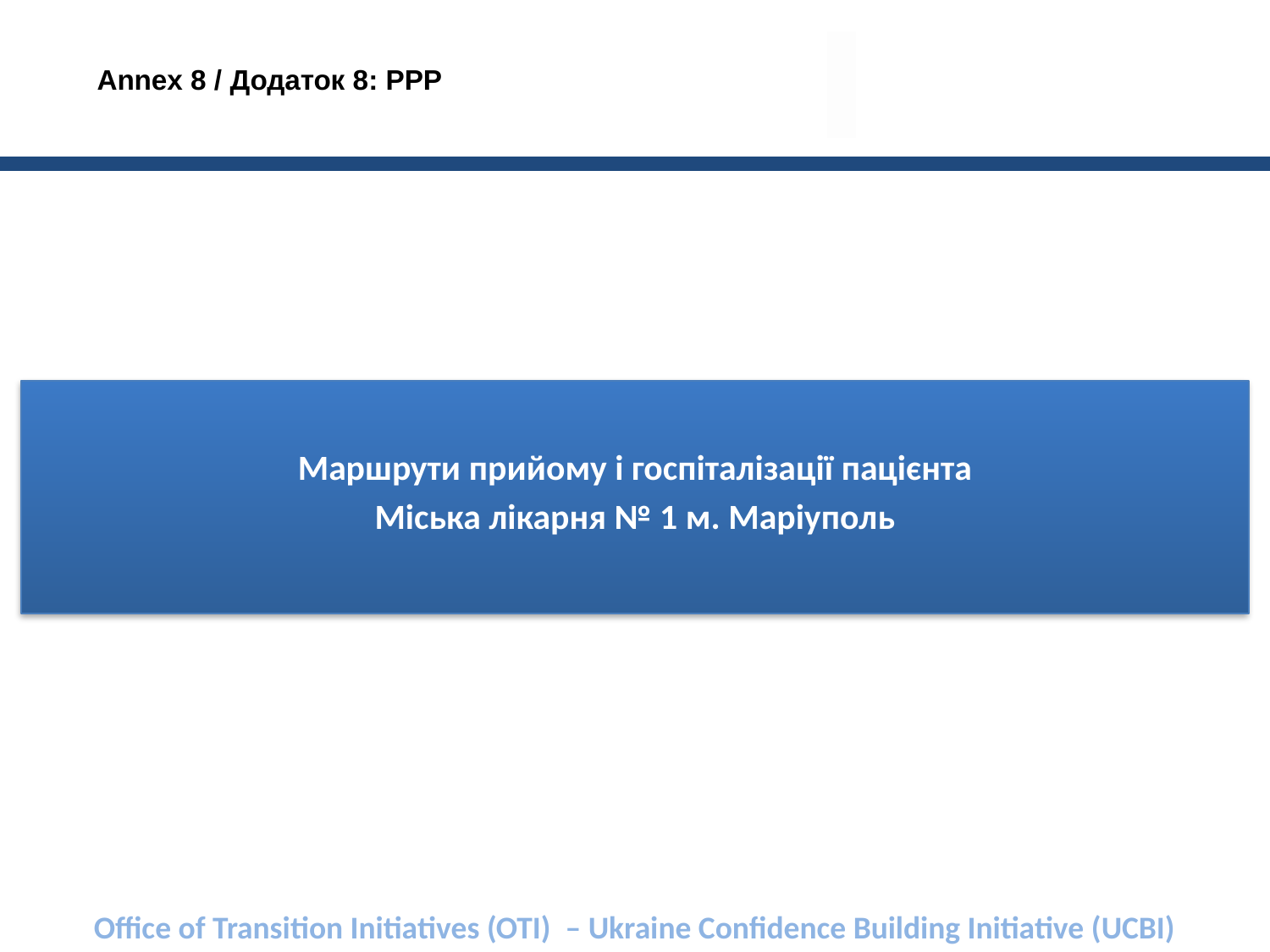

Annex 8 / Додаток 8: PPP

Маршрути прийому і госпіталізації пацієнта
Міська лікарня № 1 м. Маріуполь